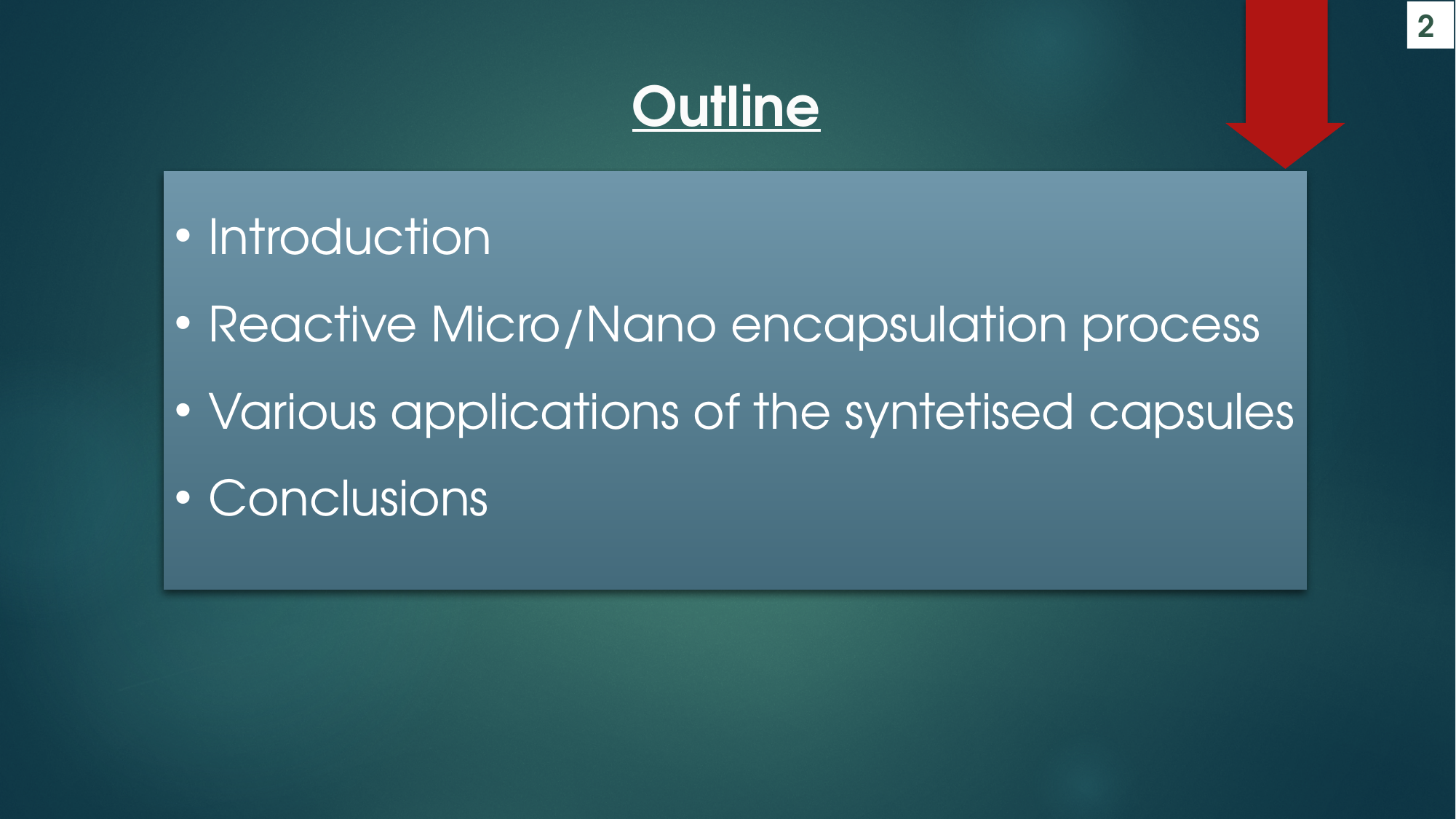

2
Outline

Introduction
Reactive Micro/Nano encapsulation process
Various applications of the syntetised capsules
Conclusions